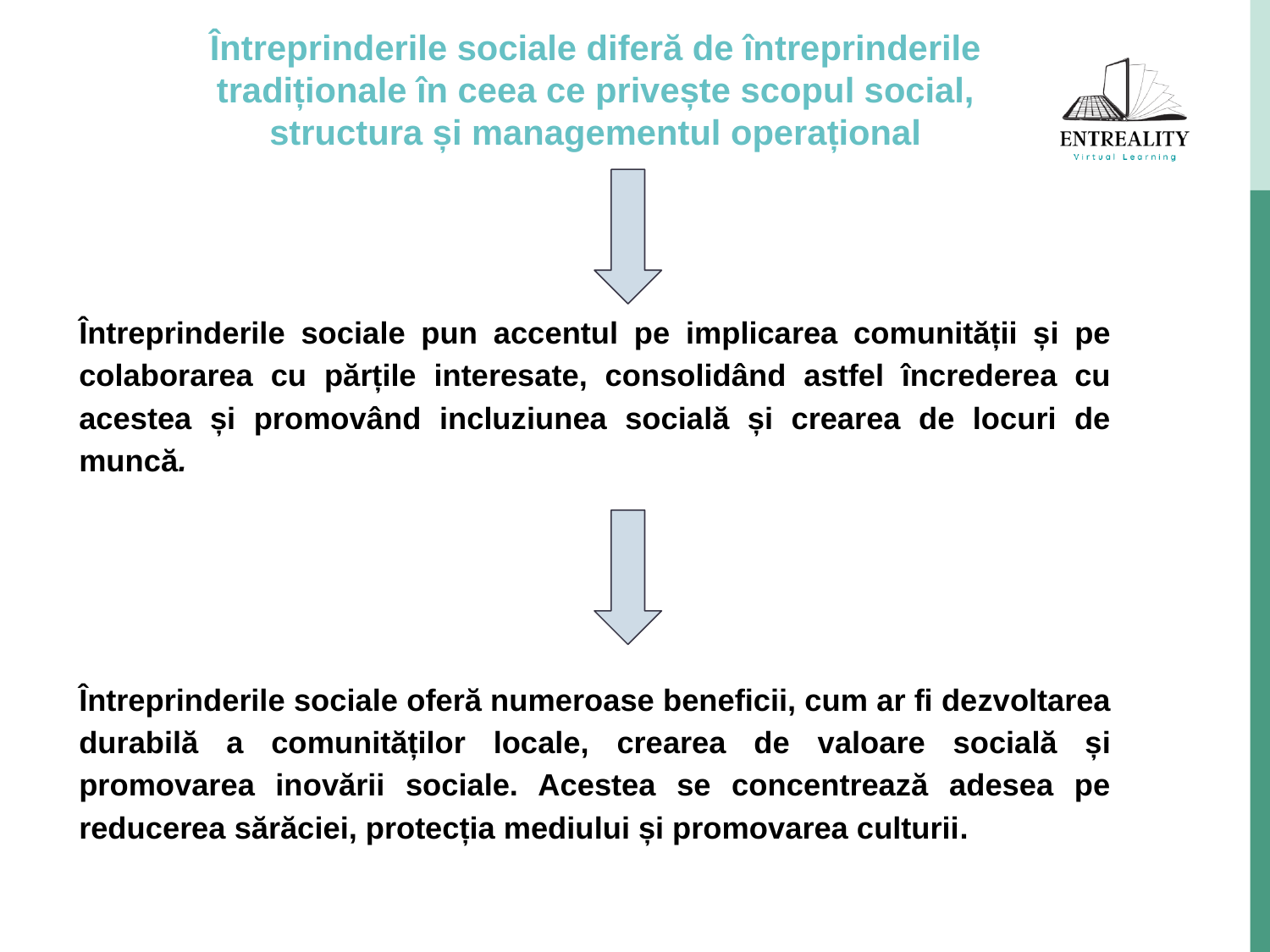

# Întreprinderile sociale diferă de întreprinderile tradiționale în ceea ce privește scopul social, structura și managementul operațional

Întreprinderile sociale pun accentul pe implicarea comunității și pe colaborarea cu părțile interesate, consolidând astfel încrederea cu acestea și promovând incluziunea socială și crearea de locuri de muncă.

Întreprinderile sociale oferă numeroase beneficii, cum ar fi dezvoltarea durabilă a comunităților locale, crearea de valoare socială și promovarea inovării sociale. Acestea se concentrează adesea pe reducerea sărăciei, protecția mediului și promovarea culturii.